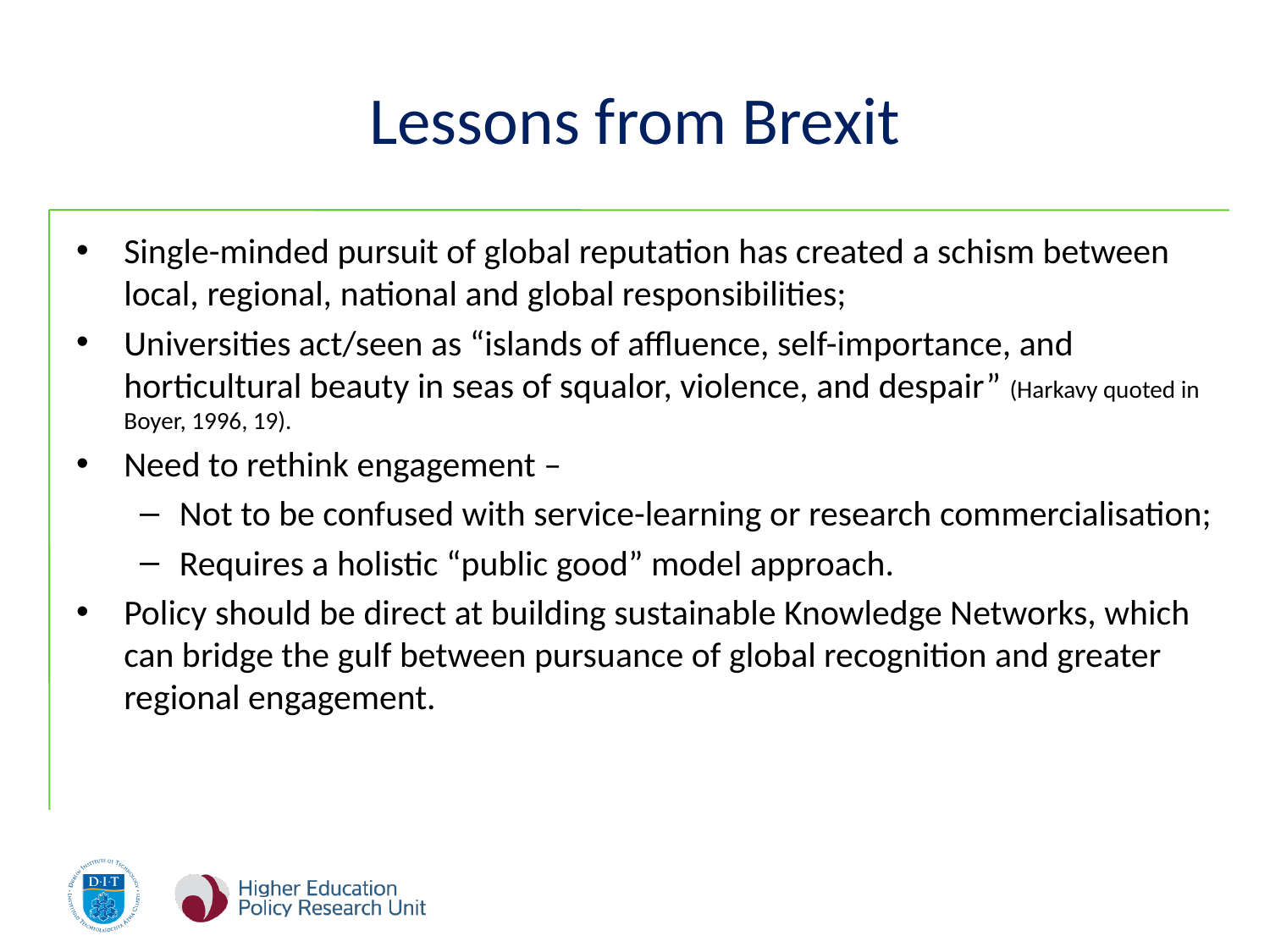

# Lessons from Brexit
Single-minded pursuit of global reputation has created a schism between local, regional, national and global responsibilities;
Universities act/seen as “islands of affluence, self-importance, and horticultural beauty in seas of squalor, violence, and despair” (Harkavy quoted in Boyer, 1996, 19).
Need to rethink engagement –
Not to be confused with service-learning or research commercialisation;
Requires a holistic “public good” model approach.
Policy should be direct at building sustainable Knowledge Networks, which can bridge the gulf between pursuance of global recognition and greater regional engagement.